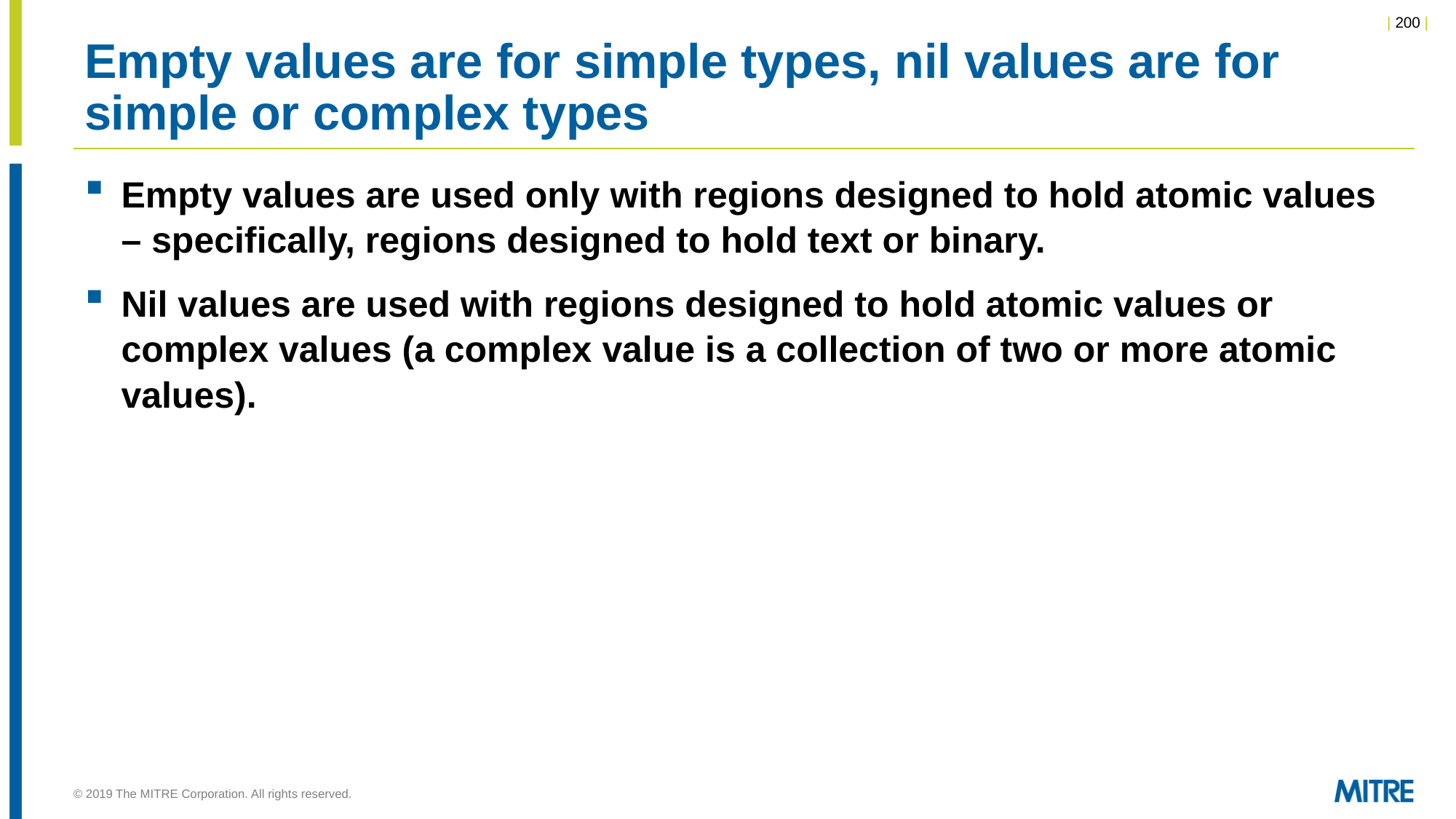

# Empty values are for simple types, nil values are for simple or complex types
Empty values are used only with regions designed to hold atomic values – specifically, regions designed to hold text or binary.
Nil values are used with regions designed to hold atomic values or complex values (a complex value is a collection of two or more atomic values).
© 2019 The MITRE Corporation. All rights reserved.